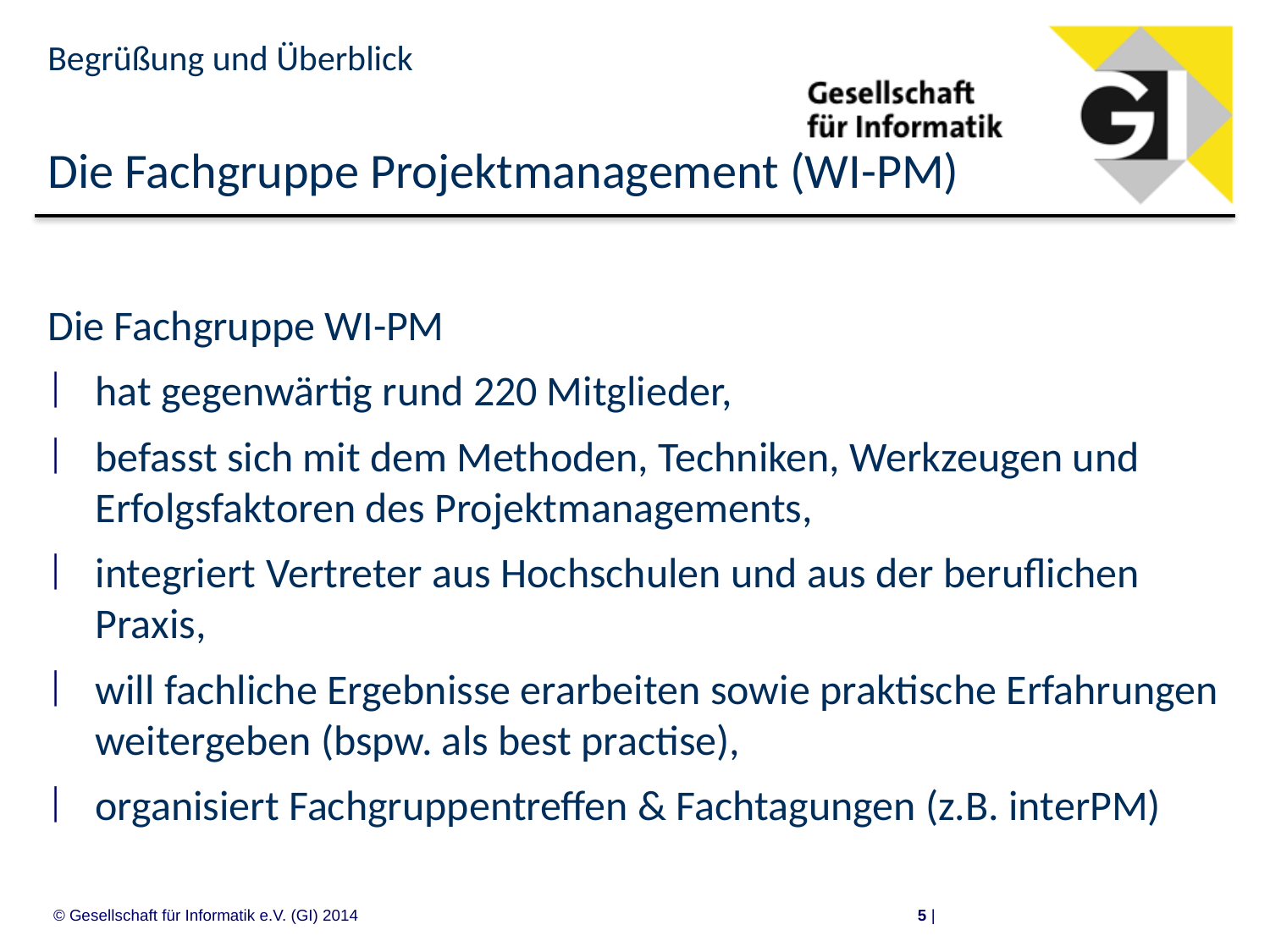

Begrüßung und Überblick

# Die Fachgruppe Projektmanagement (WI-PM)

Die Fachgruppe WI-PM
hat gegenwärtig rund 220 Mitglieder,
befasst sich mit dem Methoden, Techniken, Werkzeugen und Erfolgsfaktoren des Projektmanagements,
integriert Vertreter aus Hochschulen und aus der beruflichen Praxis,
will fachliche Ergebnisse erarbeiten sowie praktische Erfahrungen weitergeben (bspw. als best practise),
organisiert Fachgruppentreffen & Fachtagungen (z.B. interPM)
© Gesellschaft für Informatik e.V. (GI) 2014
5 |